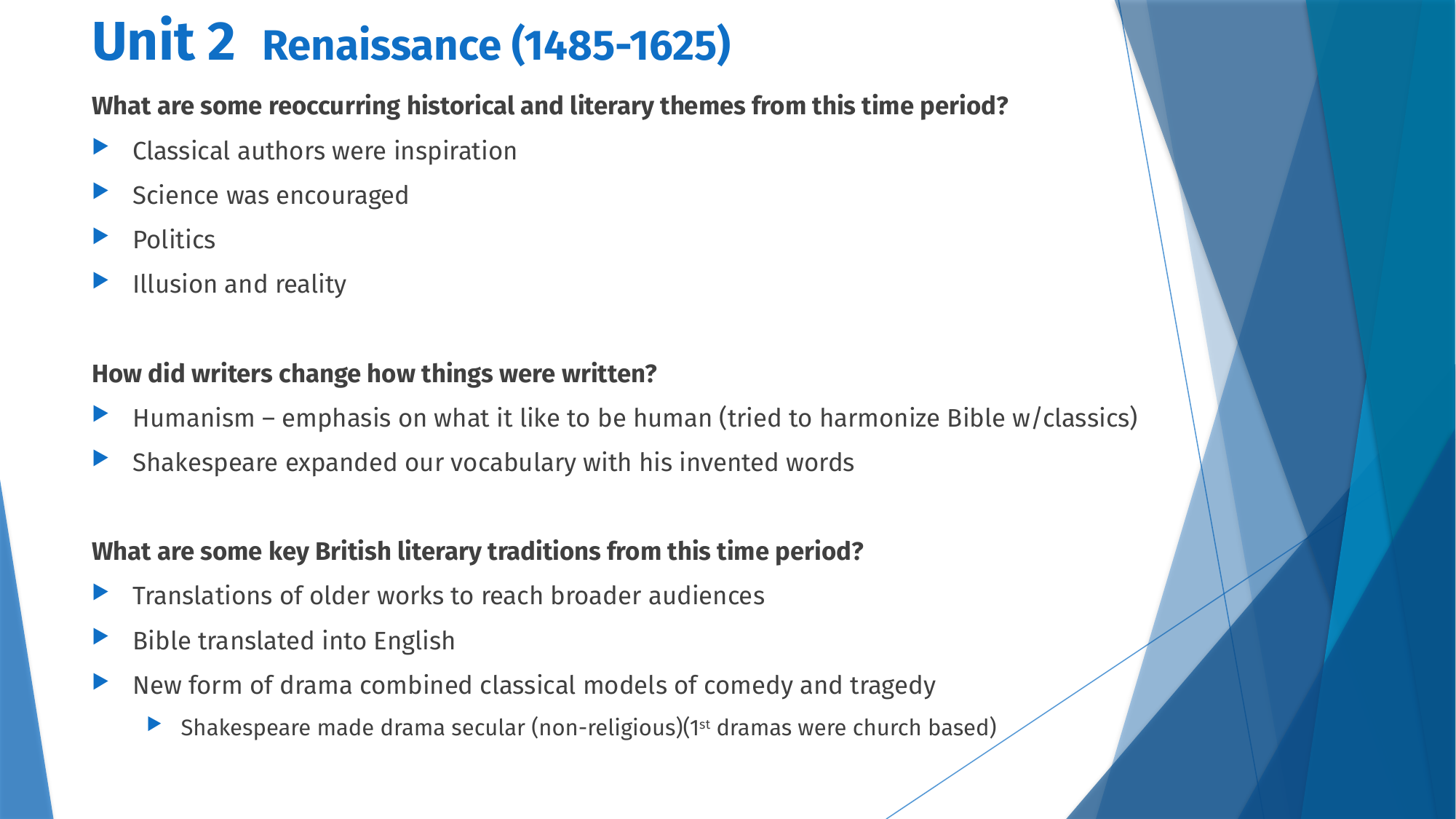

# Unit 2  Renaissance (1485-1625)
What are some reoccurring historical and literary themes from this time period?
Classical authors were inspiration
Science was encouraged
Politics
Illusion and reality

How did writers change how things were written?
Humanism – emphasis on what it like to be human (tried to harmonize Bible w/classics)
Shakespeare expanded our vocabulary with his invented words

What are some key British literary traditions from this time period?
Translations of older works to reach broader audiences
Bible translated into English
New form of drama combined classical models of comedy and tragedy
Shakespeare made drama secular (non-religious)(1st dramas were church based)